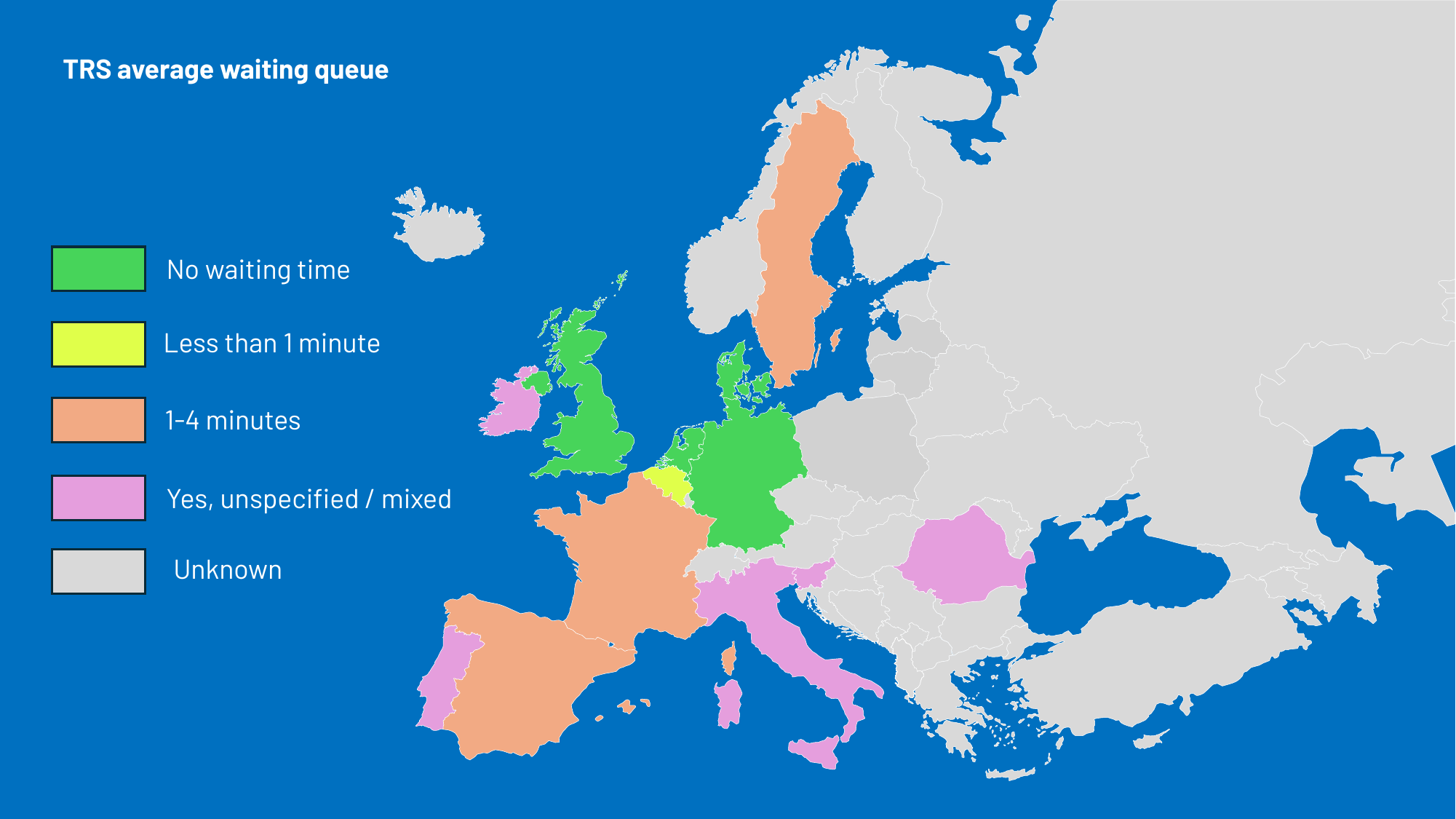

TRS average waiting queue
No waiting time

Less than 1 minute

1-4 minutes

Yes, unspecified / mixed

Unknown